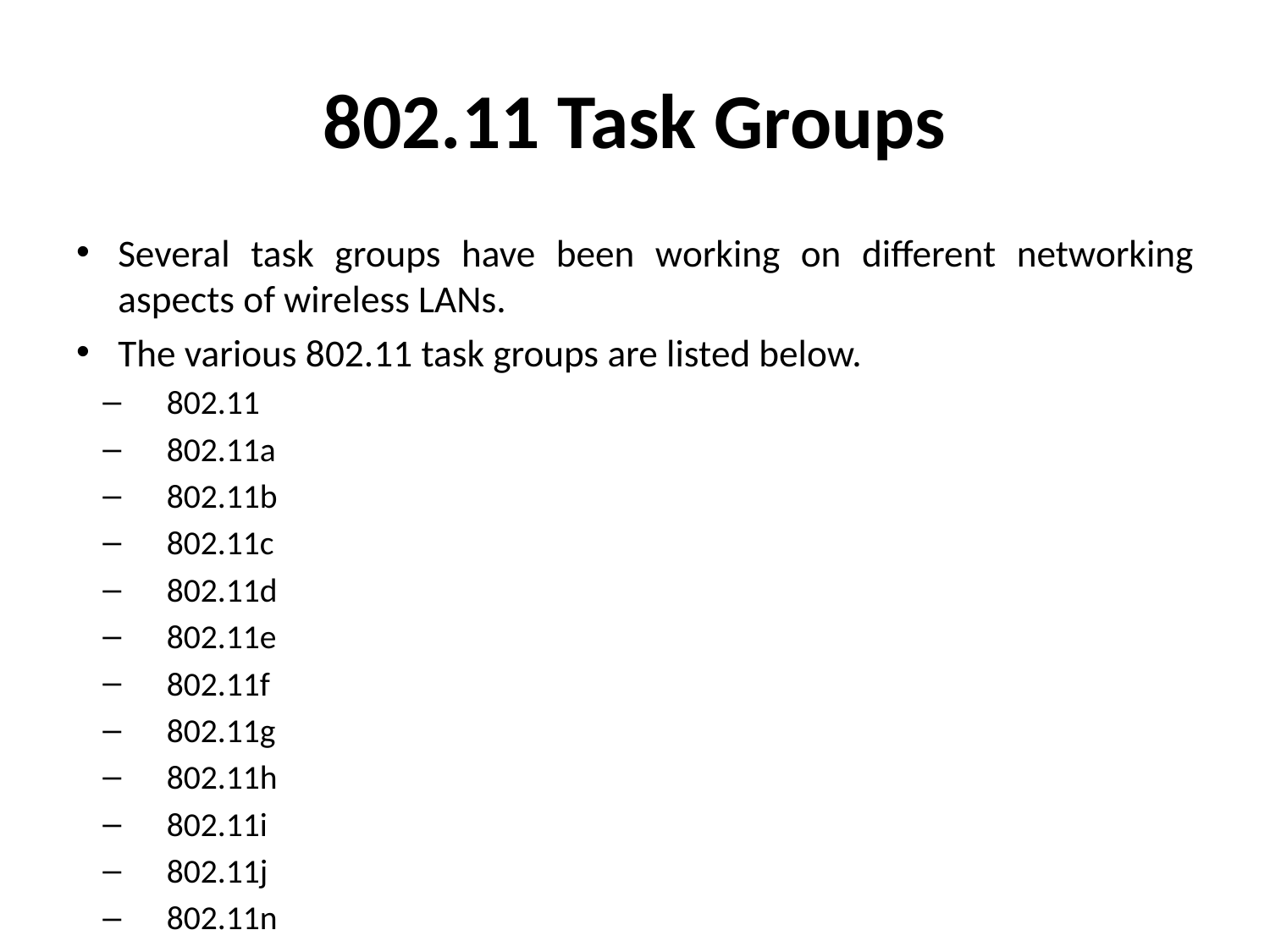

# 802.11 Task Groups
Several task groups have been working on different networking aspects of wireless LANs.
The various 802.11 task groups are listed below.
802.11
802.11a
802.11b
802.11c
802.11d
802.11e
802.11f
802.11g
802.11h
802.11i
802.11j
802.11n